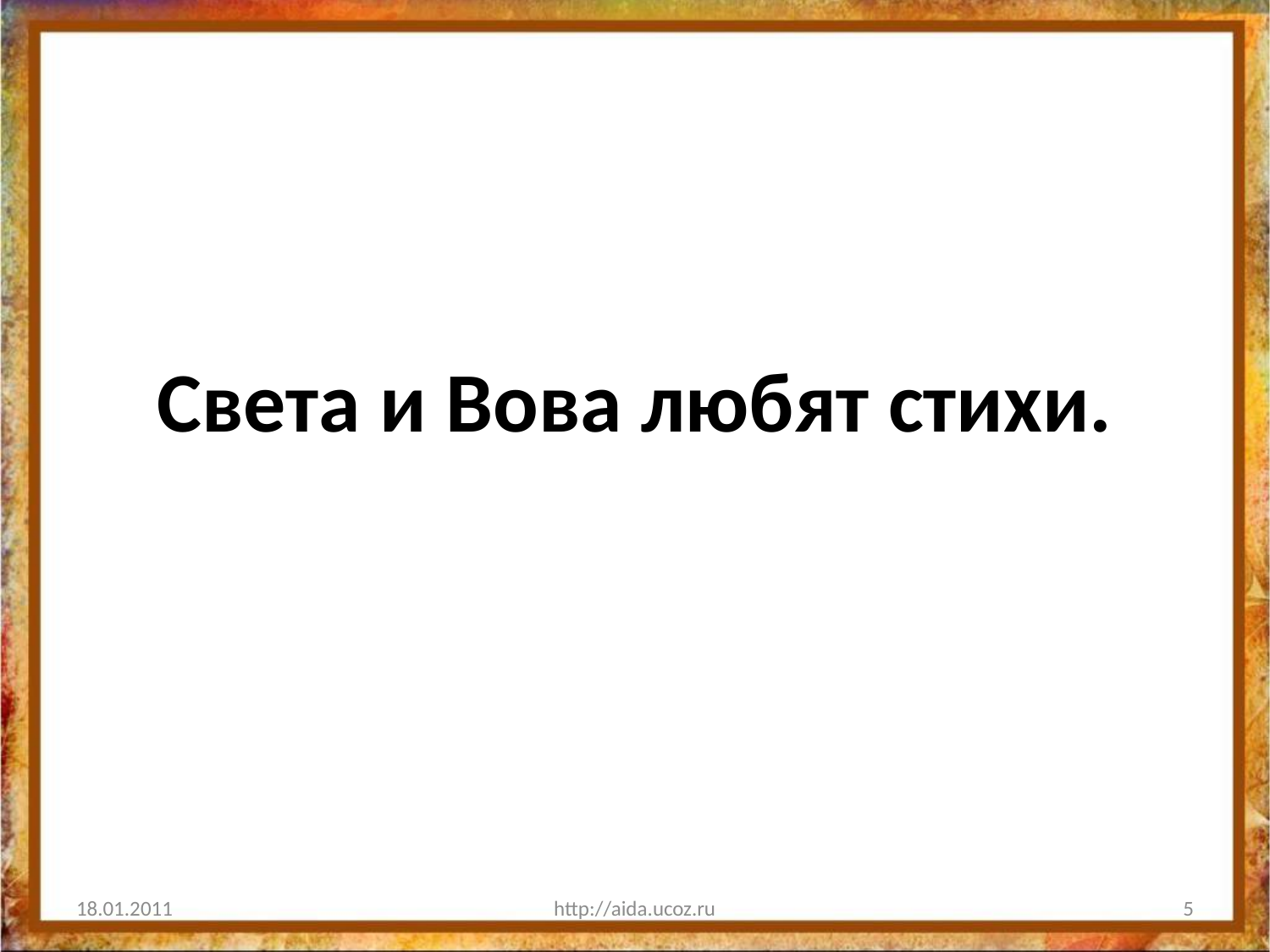

#

Света и Вова любят стихи.
18.01.2011
http://aida.ucoz.ru
5